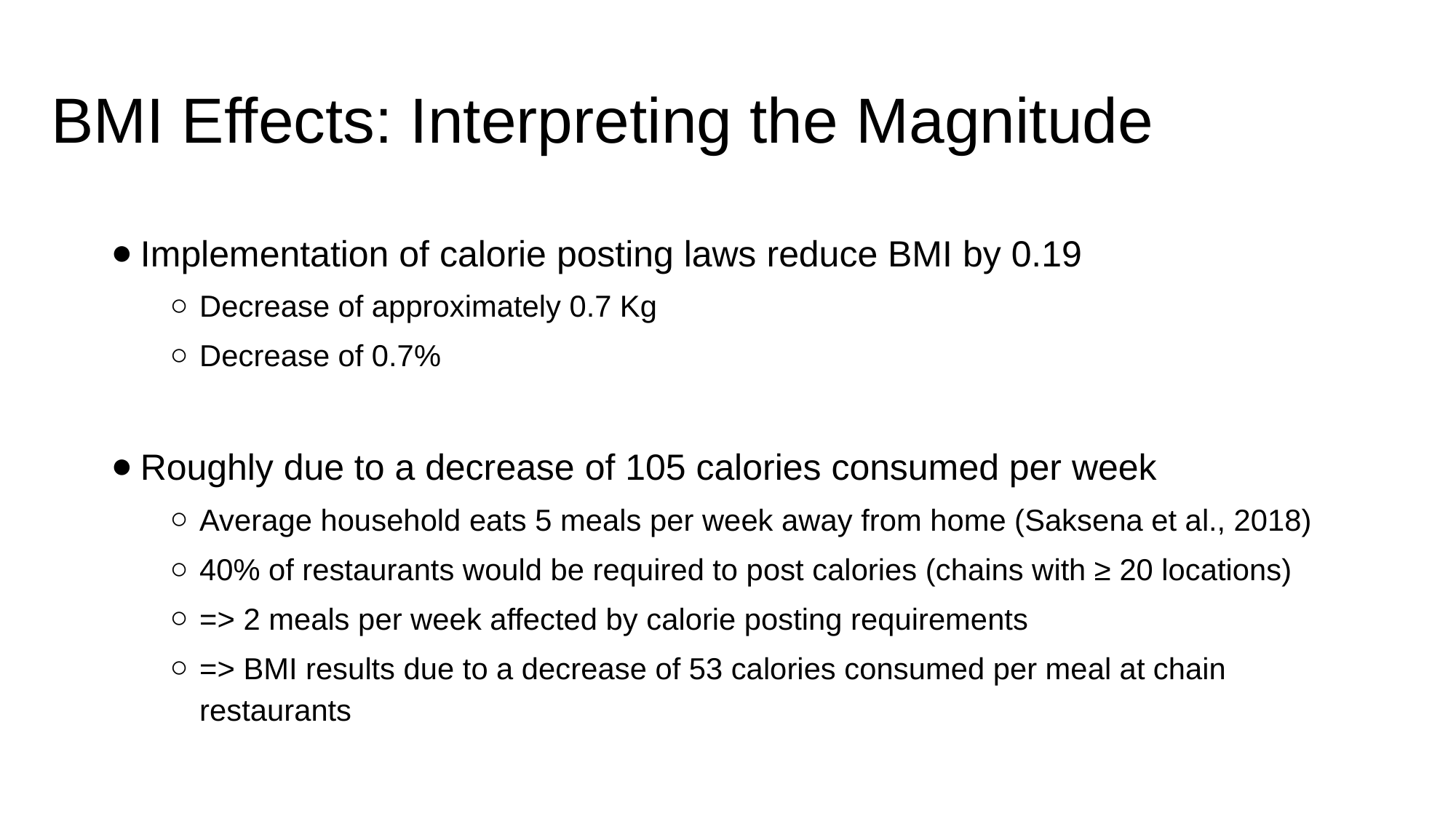

# BMI Effects: Interpreting the Magnitude
Implementation of calorie posting laws reduce BMI by 0.19
Decrease of approximately 0.7 Kg
Decrease of 0.7%

Roughly due to a decrease of 105 calories consumed per week
Average household eats 5 meals per week away from home (Saksena et al., 2018)
40% of restaurants would be required to post calories (chains with ≥ 20 locations)
=> 2 meals per week affected by calorie posting requirements
=> BMI results due to a decrease of 53 calories consumed per meal at chain restaurants